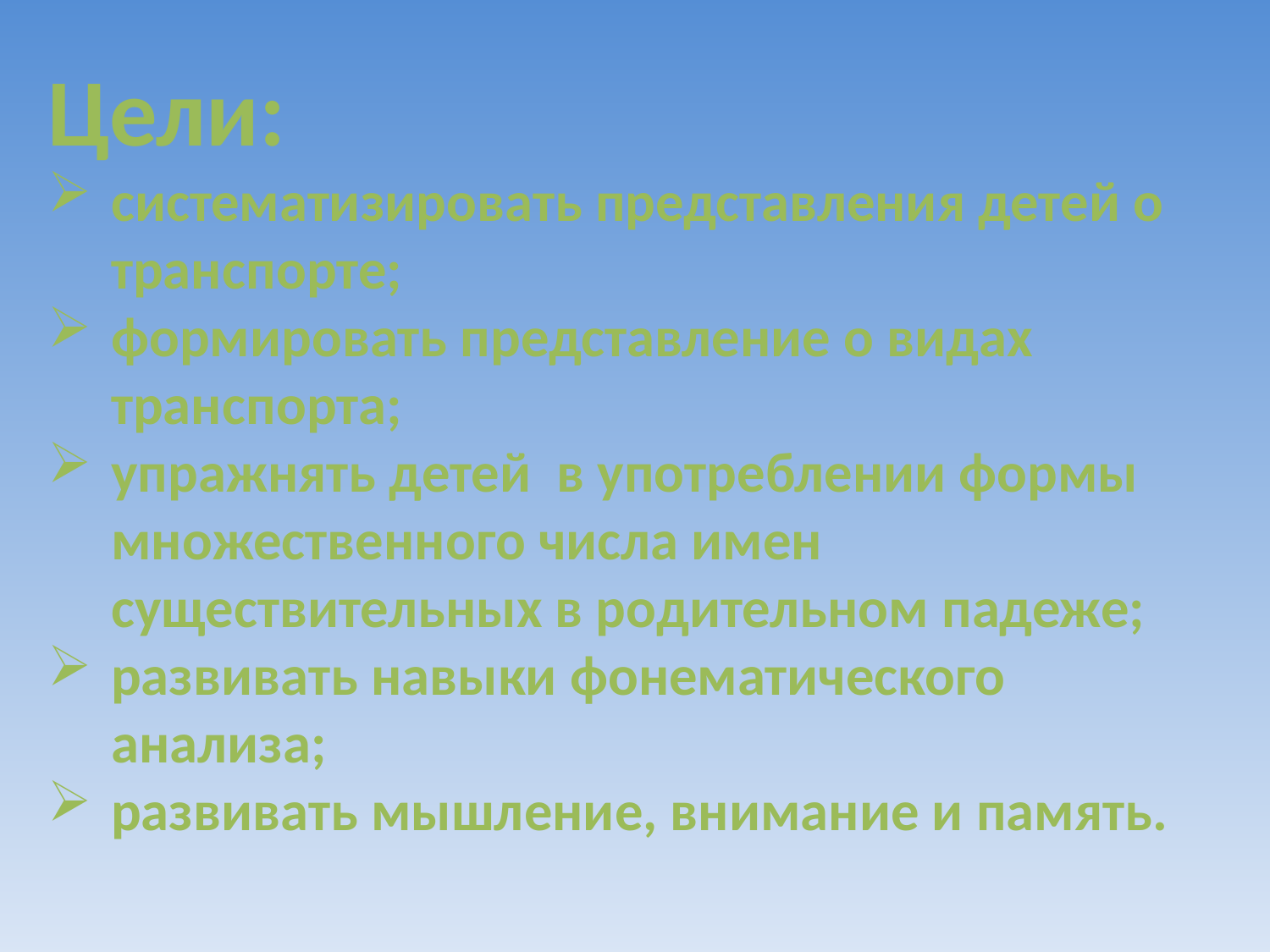

Цели:
систематизировать представления детей о транспорте;
формировать представление о видах транспорта;
упражнять детей  в употреблении формы множественного числа имен существительных в родительном падеже;
развивать навыки фонематического анализа;
развивать мышление, внимание и память.